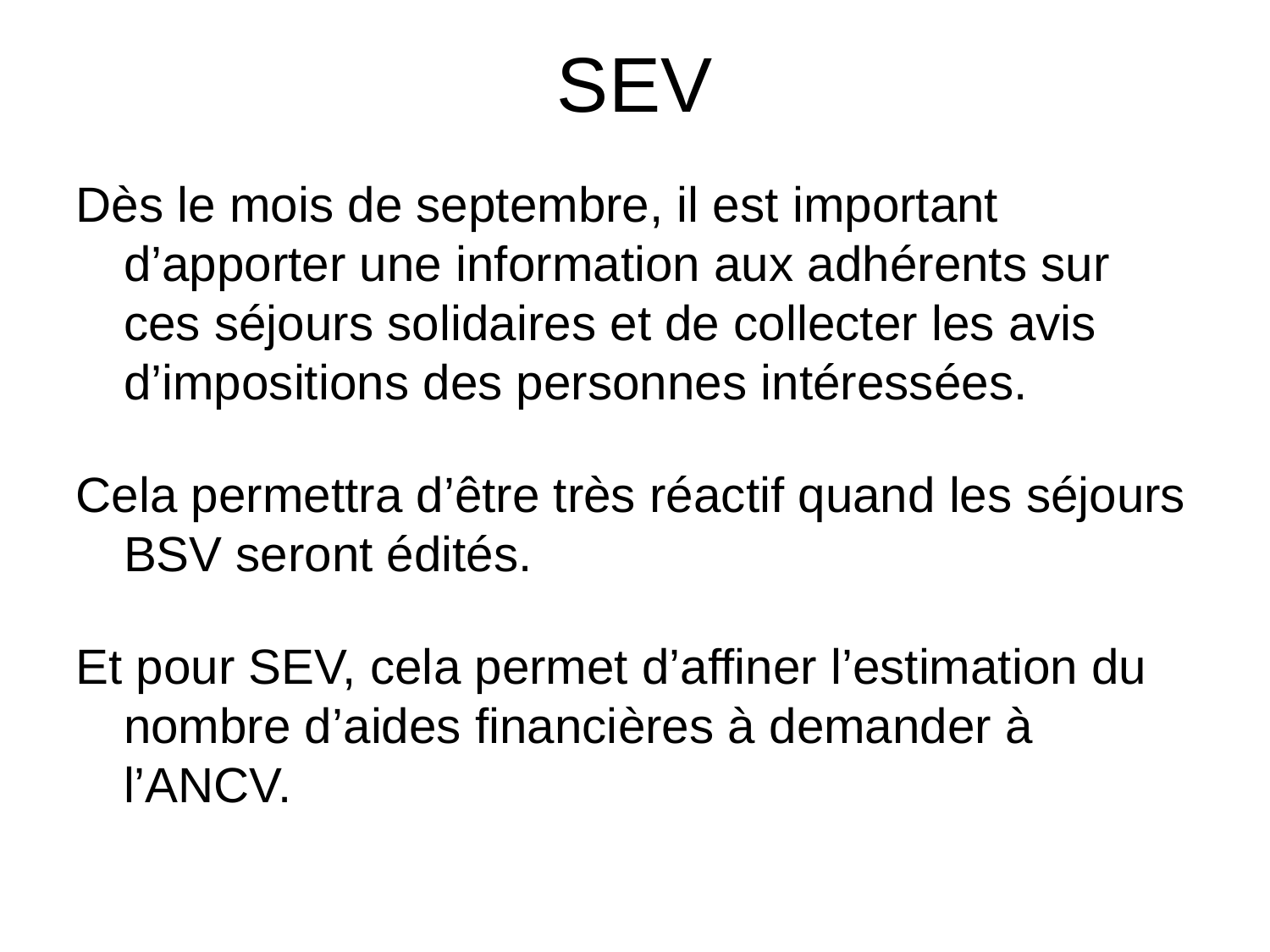

# SEV
Dès le mois de septembre, il est important d’apporter une information aux adhérents sur ces séjours solidaires et de collecter les avis d’impositions des personnes intéressées.

Cela permettra d’être très réactif quand les séjours BSV seront édités.

Et pour SEV, cela permet d’affiner l’estimation du nombre d’aides financières à demander à l’ANCV.